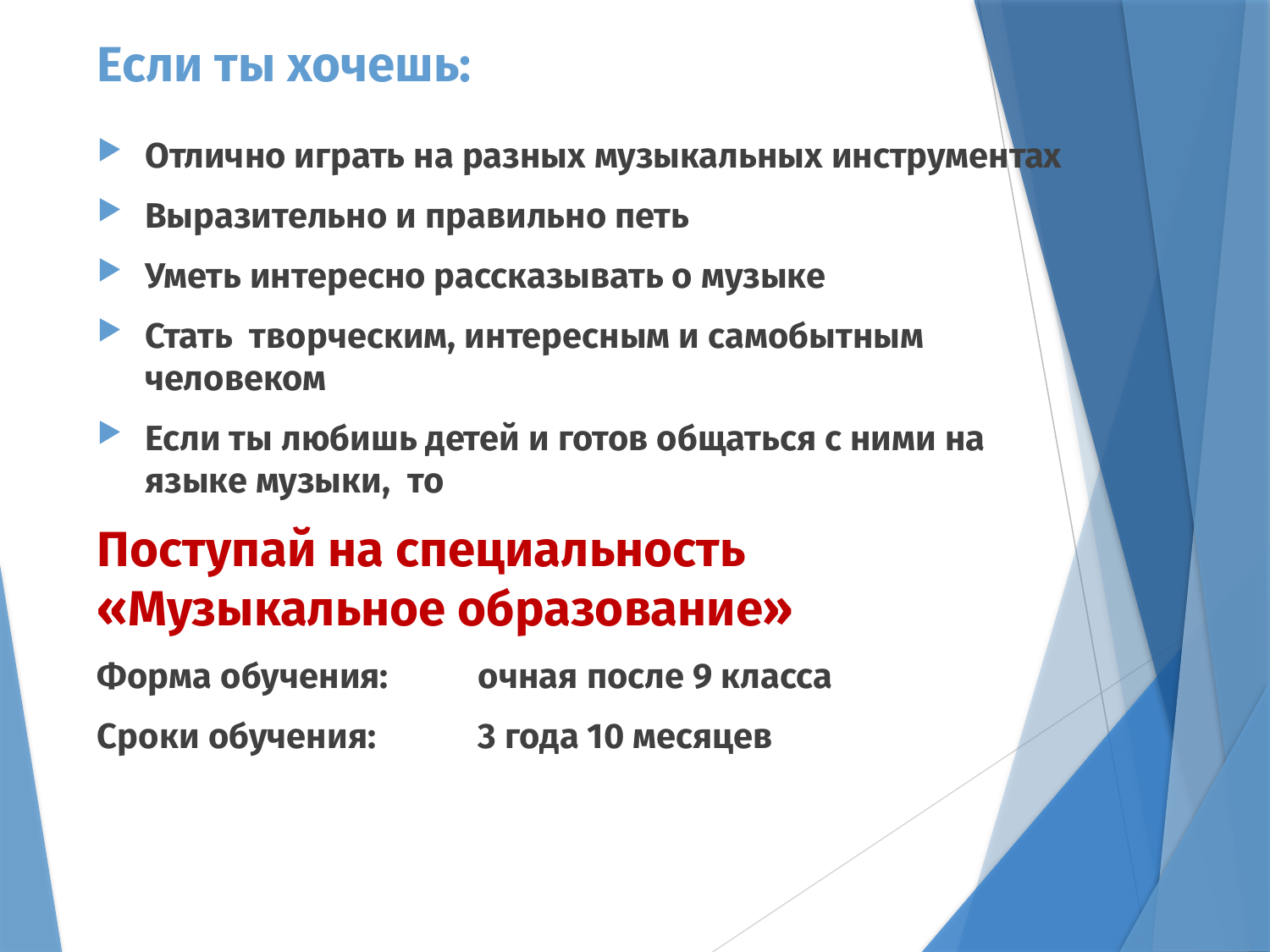

# Если ты хочешь:
Отлично играть на разных музыкальных инструментах
Выразительно и правильно петь
Уметь интересно рассказывать о музыке
Стать  творческим, интересным и самобытным человеком
Если ты любишь детей и готов общаться с ними на языке музыки,  то
Поступай на специальность «Музыкальное образование»
Форма обучения:	очная после 9 класса
Сроки обучения:	3 года 10 месяцев